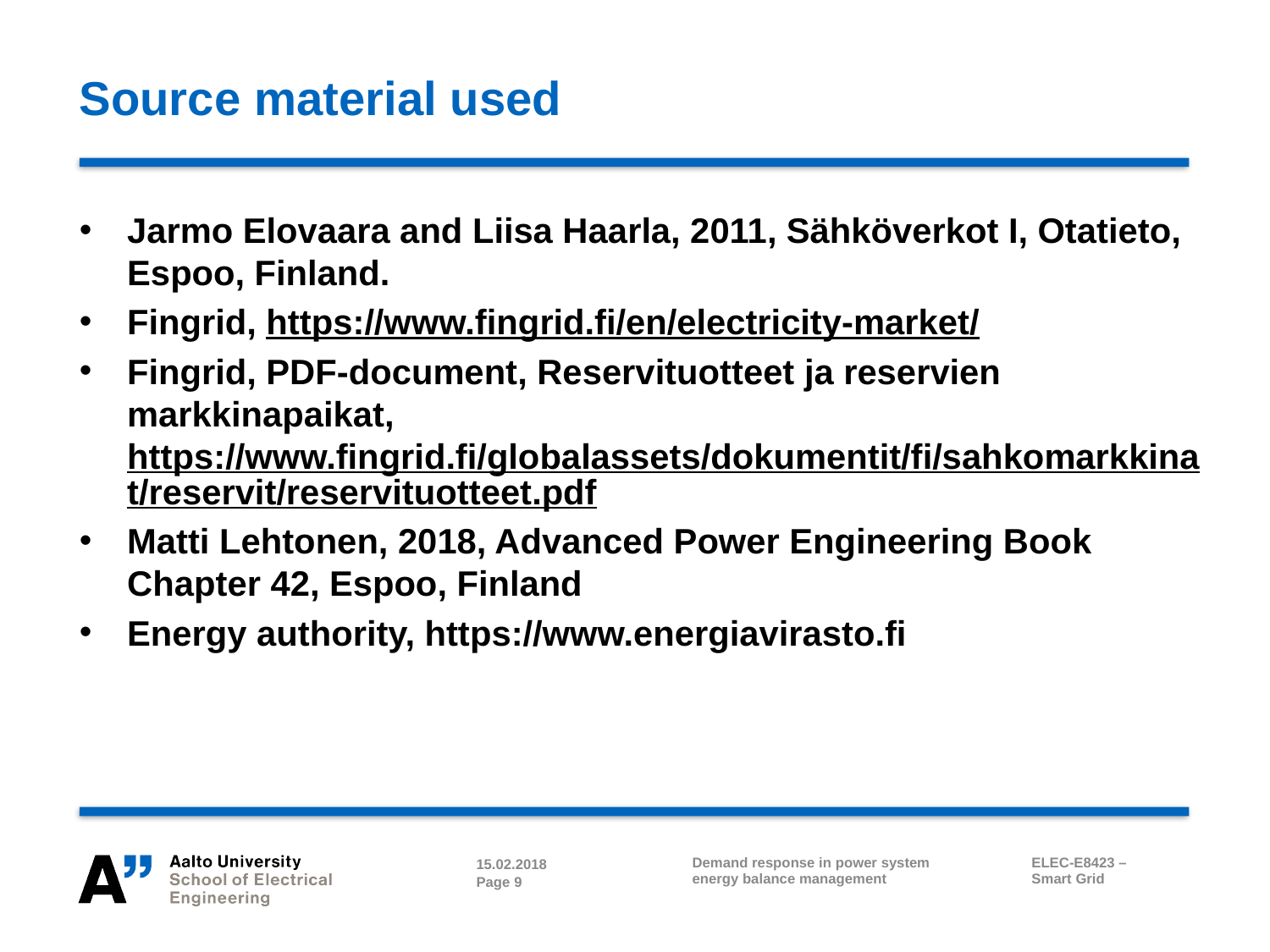

# Source material used
Jarmo Elovaara and Liisa Haarla, 2011, Sähköverkot I, Otatieto, Espoo, Finland.
Fingrid, https://www.fingrid.fi/en/electricity-market/
Fingrid, PDF-document, Reservituotteet ja reservien markkinapaikat, https://www.fingrid.fi/globalassets/dokumentit/fi/sahkomarkkinat/reservit/reservituotteet.pdf
Matti Lehtonen, 2018, Advanced Power Engineering Book Chapter 42, Espoo, Finland
Energy authority, https://www.energiavirasto.fi

Demand response in power system
energy balance management
ELEC-E8423 –
Smart Grid
15.02.2018
Page 9